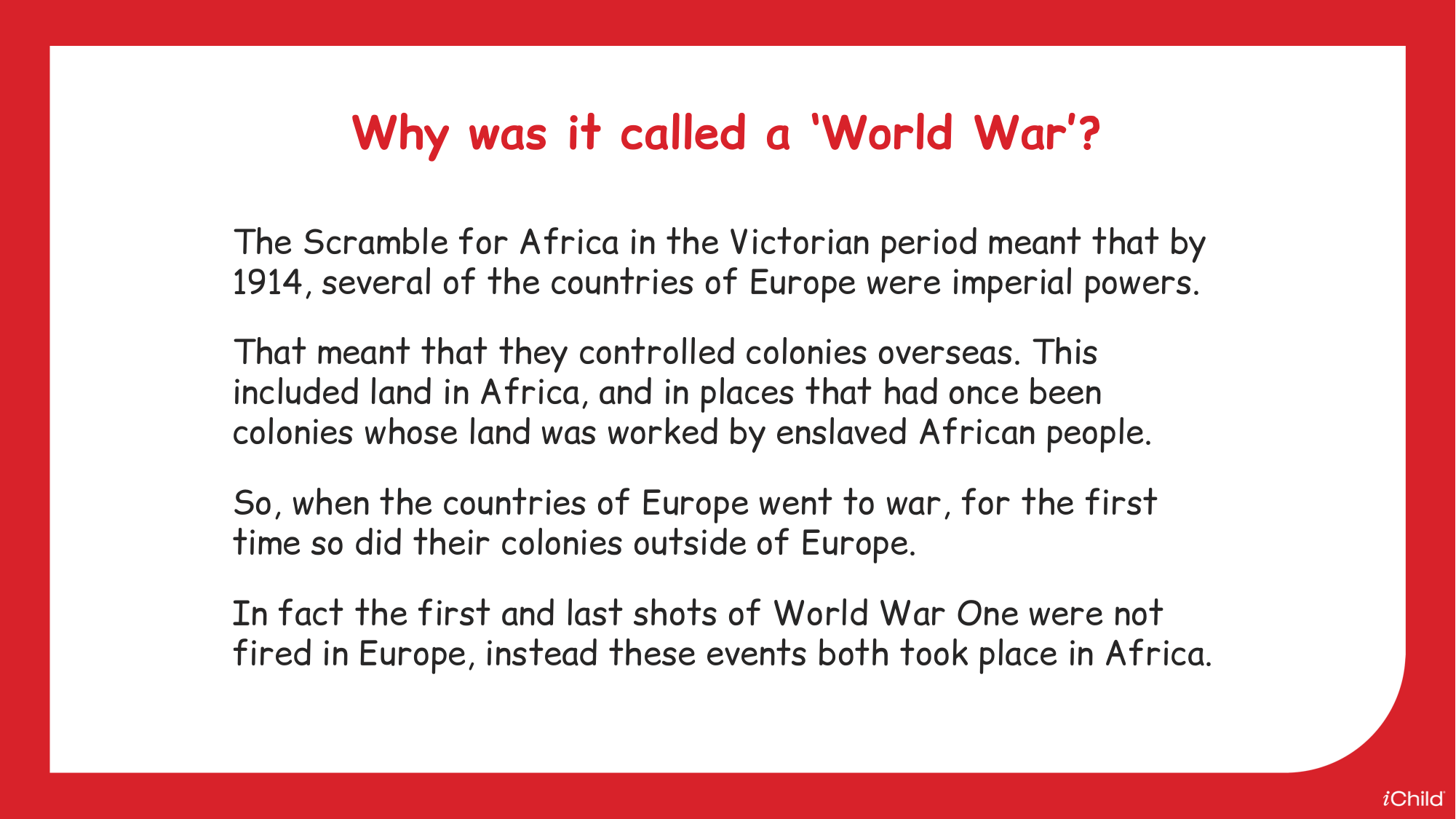

Why was it called a ‘World War’?
The Scramble for Africa in the Victorian period meant that by 1914, several of the countries of Europe were imperial powers.
That meant that they controlled colonies overseas. This included land in Africa, and in places that had once been colonies whose land was worked by enslaved African people.
So, when the countries of Europe went to war, for the first time so did their colonies outside of Europe.
In fact the first and last shots of World War One were not fired in Europe, instead these events both took place in Africa.